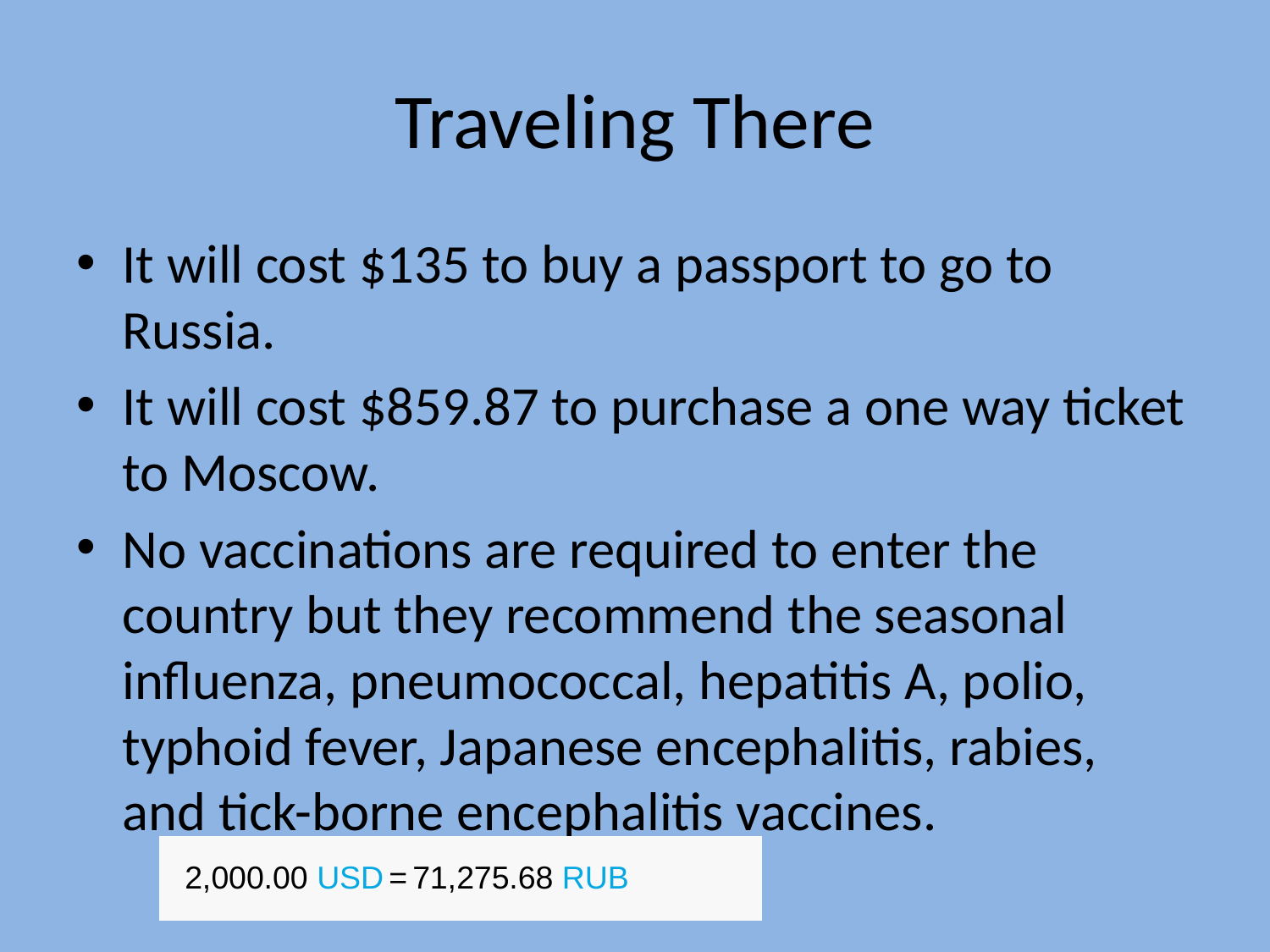

# Traveling There
It will cost $135 to buy a passport to go to Russia.
It will cost $859.87 to purchase a one way ticket to Moscow.
No vaccinations are required to enter the country but they recommend the seasonal influenza, pneumococcal, hepatitis A, polio, typhoid fever, Japanese encephalitis, rabies, and tick-borne encephalitis vaccines.

| 2,000.00 USD | = | 71,275.68 RUB |
| --- | --- | --- |